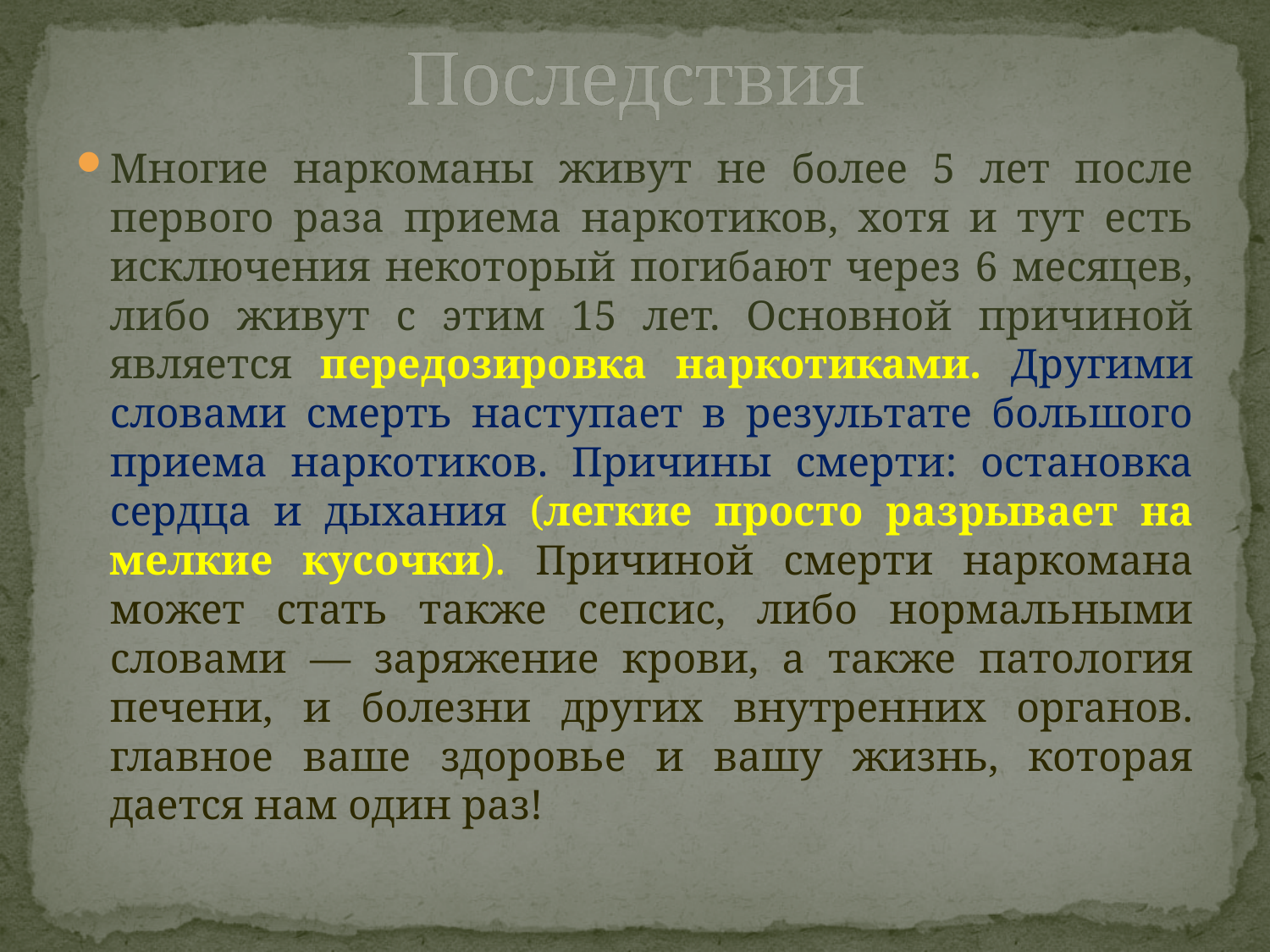

# Последствия
Многие наркоманы живут не более 5 лет после первого раза приема наркотиков, хотя и тут есть исключения некоторый погибают через 6 месяцев, либо живут с этим 15 лет. Основной причиной является передозировка наркотиками. Другими словами смерть наступает в результате большого приема наркотиков. Причины смерти: остановка сердца и дыхания (легкие просто разрывает на мелкие кусочки). Причиной смерти наркомана может стать также сепсис, либо нормальными словами — заряжение крови, а также патология печени, и болезни других внутренних органов. главное ваше здоровье и вашу жизнь, которая дается нам один раз!